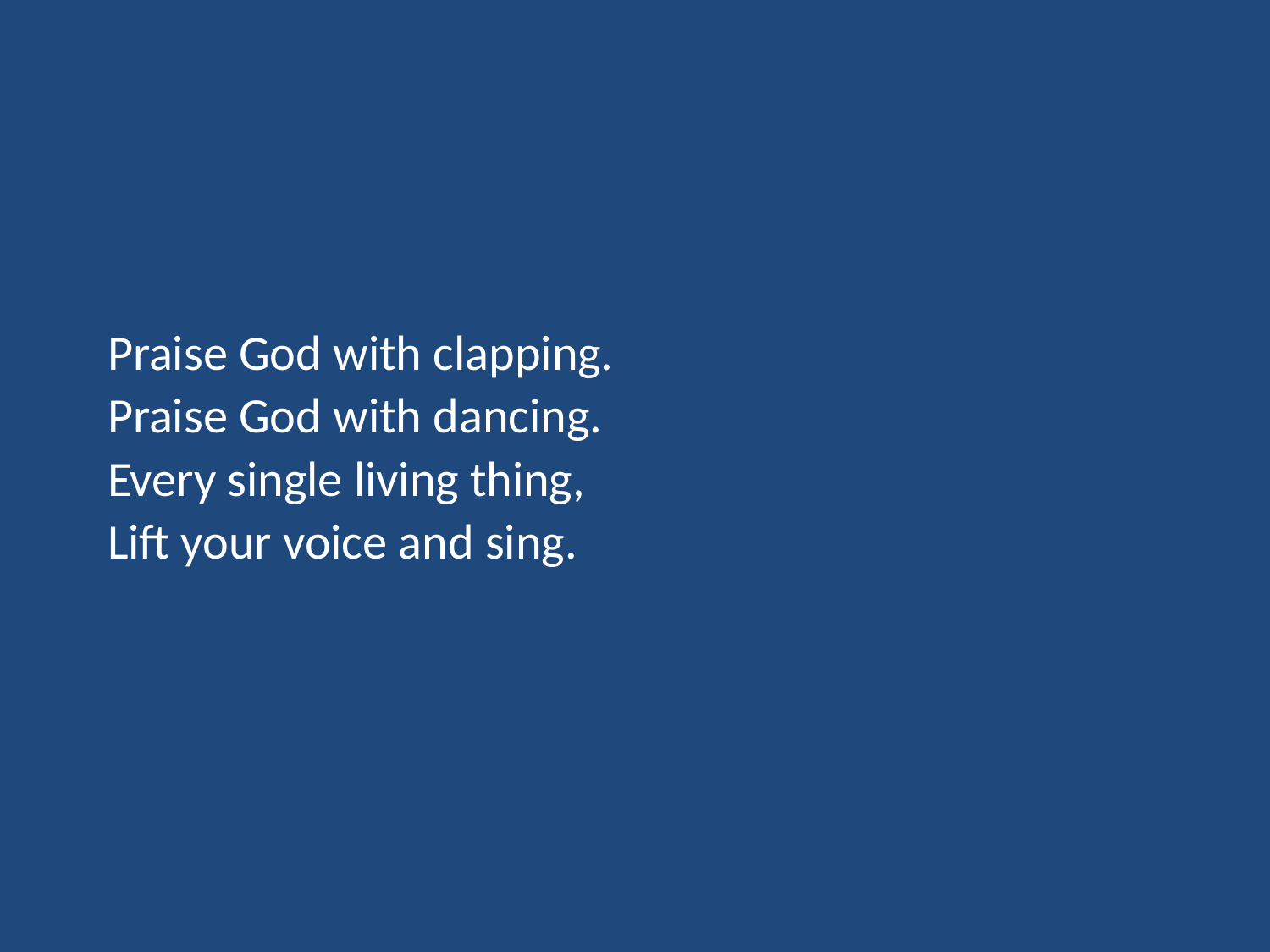

Praise God with clapping.
Praise God with dancing.
Every single living thing,
Lift your voice and sing.